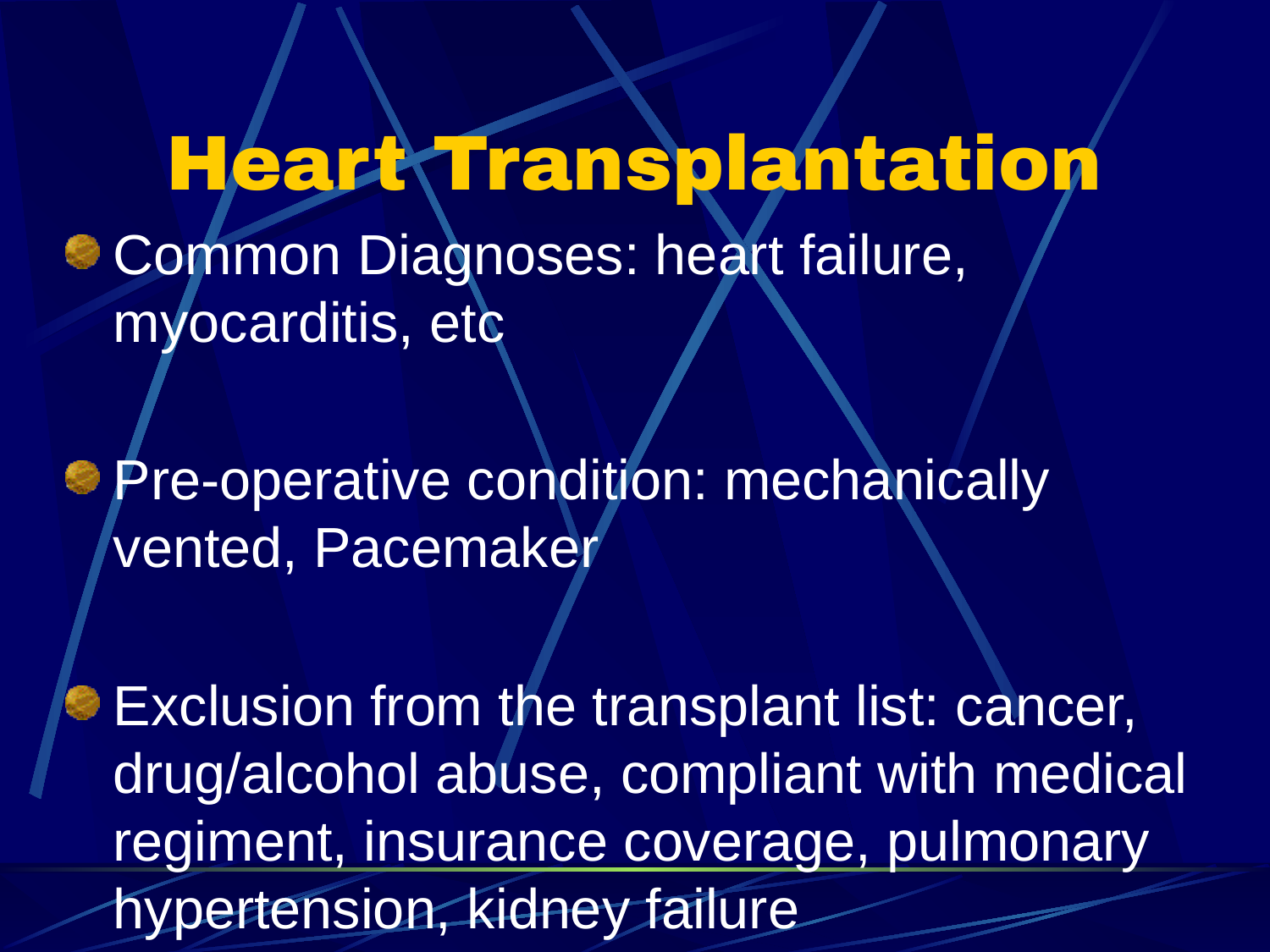

# Heart Transplantation
Common Diagnoses: heart failure, myocarditis, etc

Pre-operative condition: mechanically vented, Pacemaker

Exclusion from the transplant list: cancer, drug/alcohol abuse, compliant with medical regiment, insurance coverage, pulmonary hypertension, kidney failure